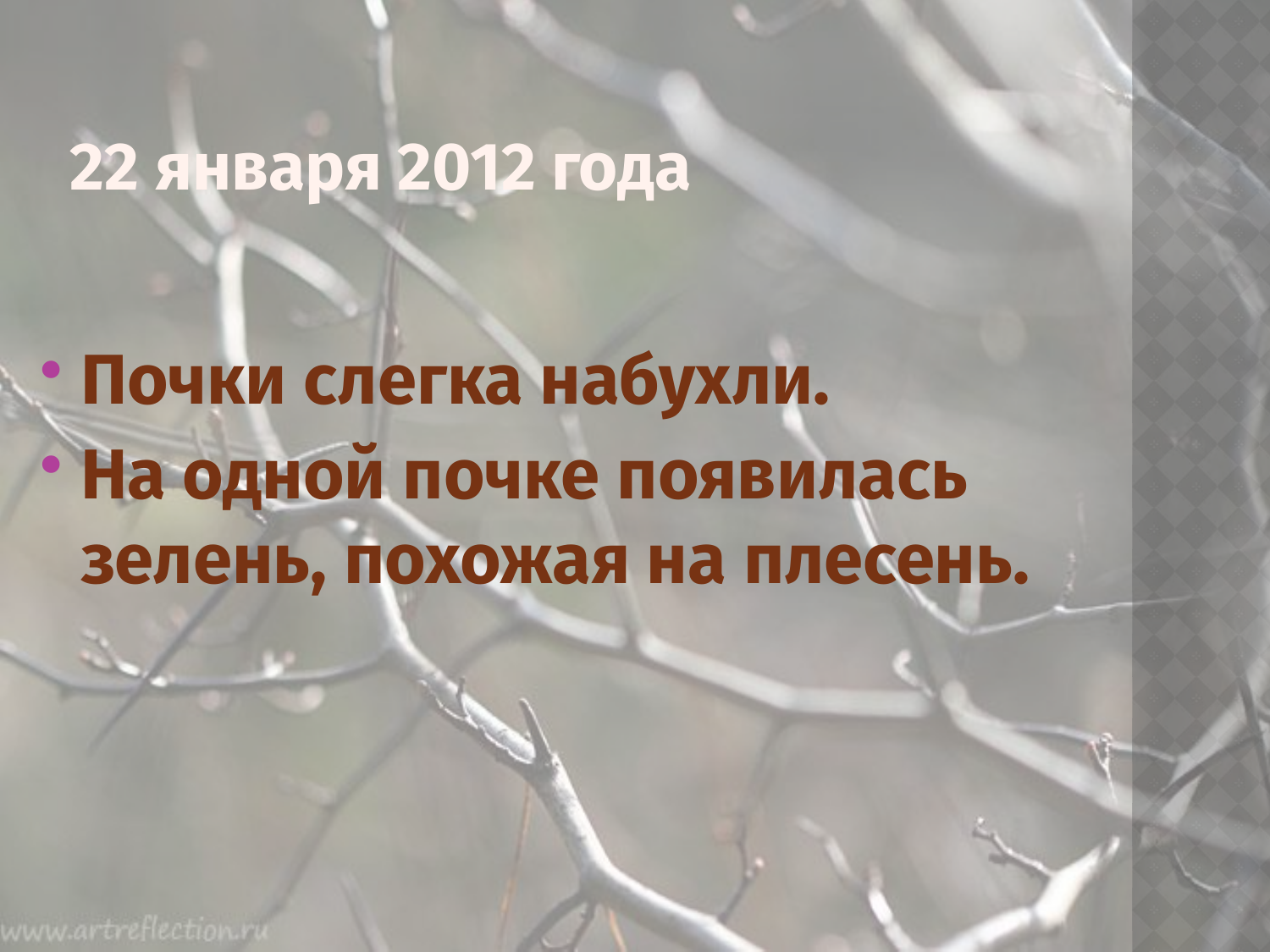

# 22 января 2012 года
Почки слегка набухли.
На одной почке появилась зелень, похожая на плесень.